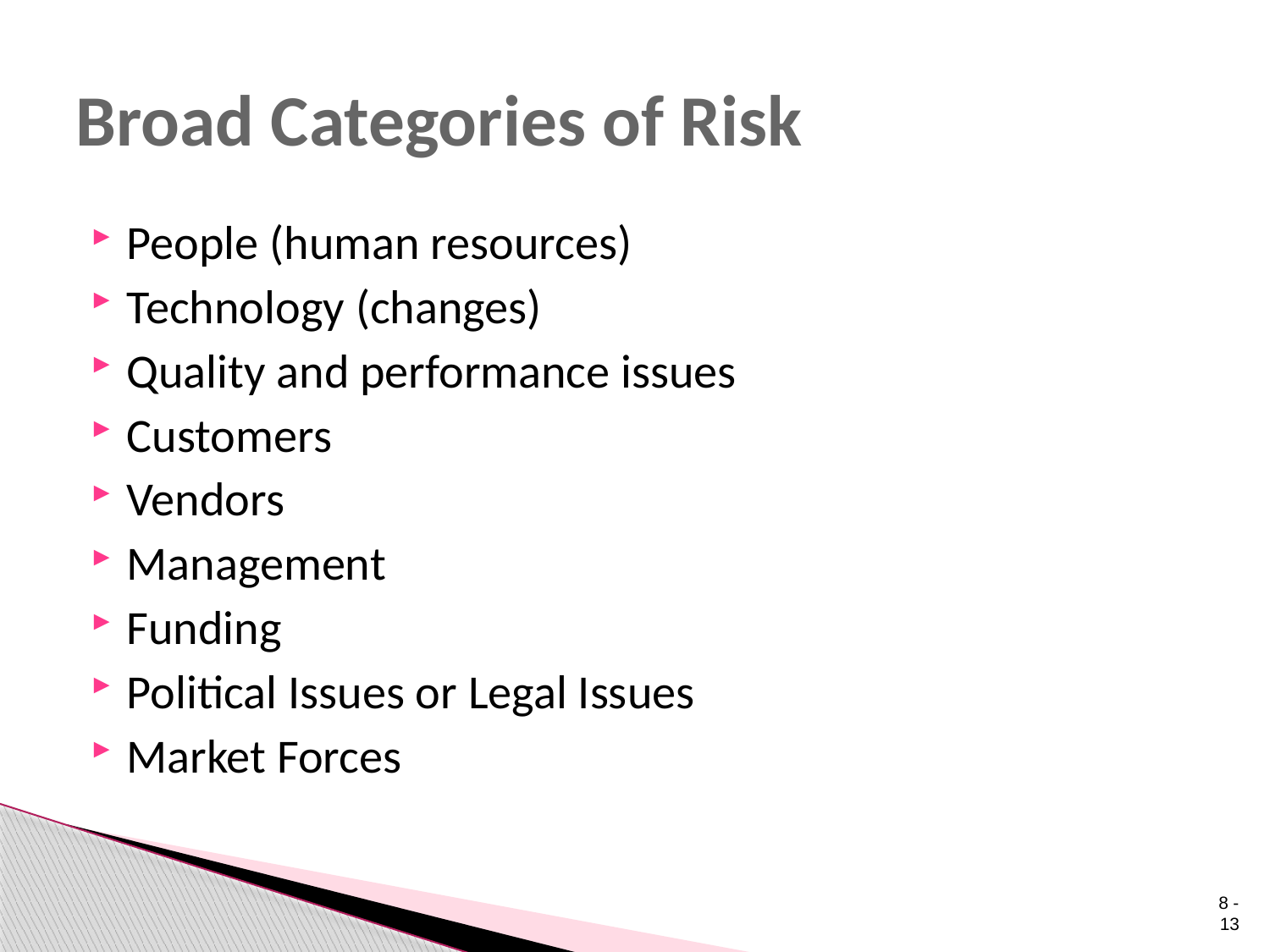

# Broad Categories of Risk
People (human resources)
Technology (changes)
Quality and performance issues
Customers
Vendors
Management
Funding
Political Issues or Legal Issues
Market Forces
 8 - 13